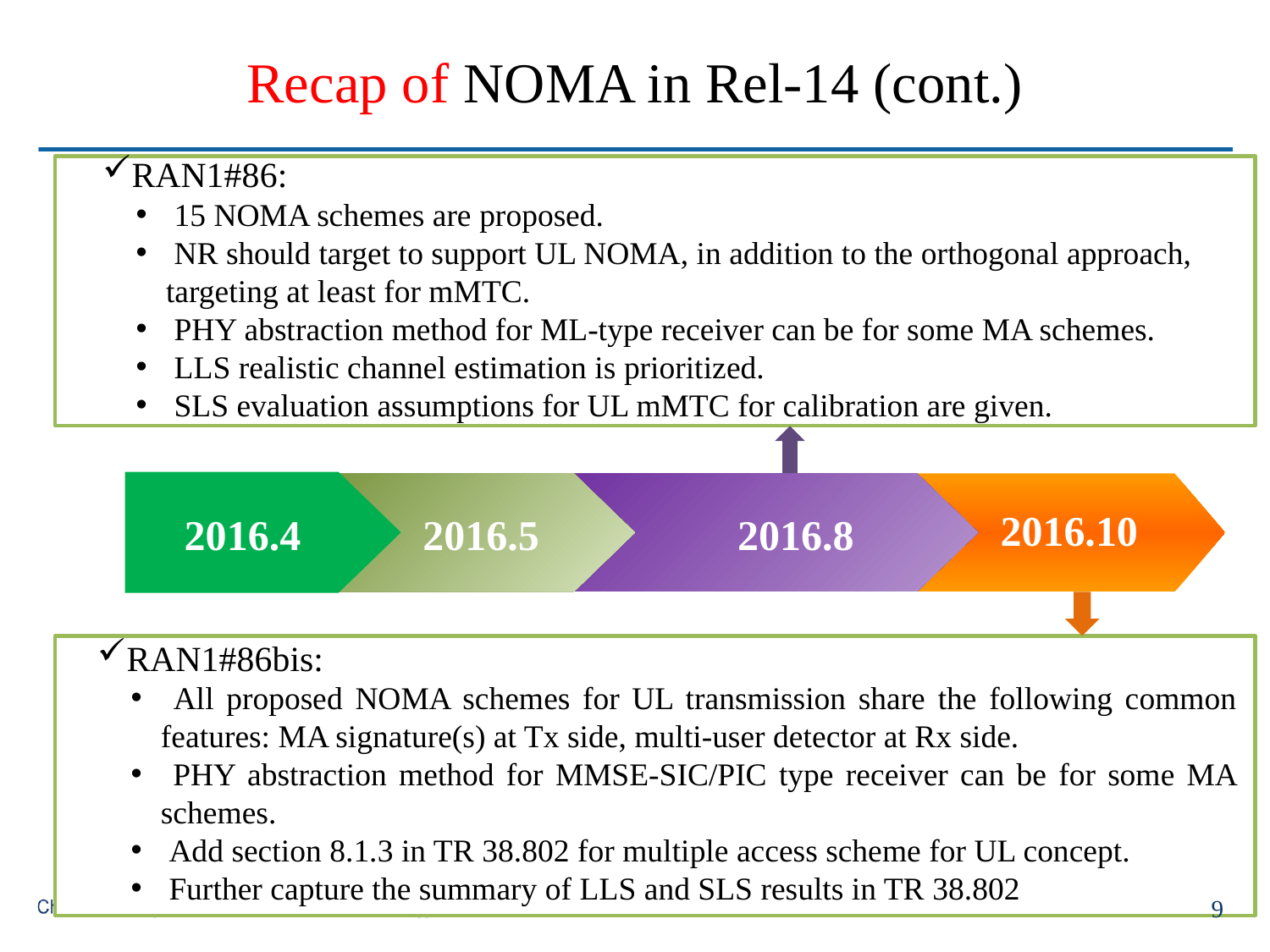

# Recap of NOMA in Rel-14 (cont.)
RAN1#86:
 15 NOMA schemes are proposed.
 NR should target to support UL NOMA, in addition to the orthogonal approach, targeting at least for mMTC.
 PHY abstraction method for ML-type receiver can be for some MA schemes.
 LLS realistic channel estimation is prioritized.
 SLS evaluation assumptions for UL mMTC for calibration are given.

2016.10
2016.4
2016.5
2016.8
2016.4
2016.5

RAN1#86bis:
 All proposed NOMA schemes for UL transmission share the following common features: MA signature(s) at Tx side, multi-user detector at Rx side.
 PHY abstraction method for MMSE-SIC/PIC type receiver can be for some MA schemes.
 Add section 8.1.3 in TR 38.802 for multiple access scheme for UL concept.
 Further capture the summary of LLS and SLS results in TR 38.802

9